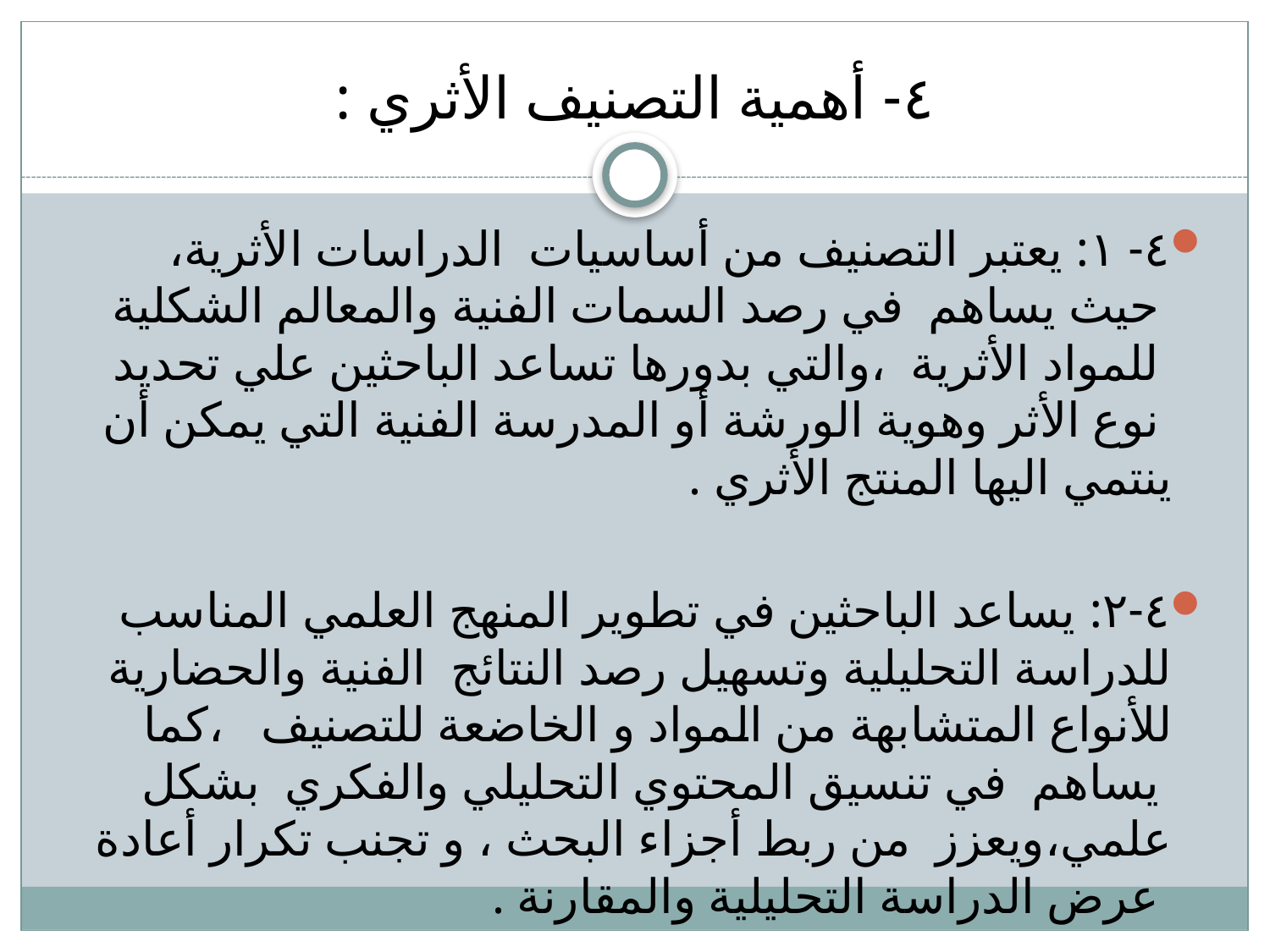

# ٤- أهمية التصنيف الأثري :
٤- ١: يعتبر التصنيف من أساسيات  الدراسات الأثرية،  حيث يساهم  في رصد السمات الفنية والمعالم الشكلية  للمواد الأثرية  ،والتي بدورها تساعد الباحثين علي تحديد  نوع الأثر وهوية الورشة أو المدرسة الفنية التي يمكن أن ينتمي اليها المنتج الأثري .

٤-٢: يساعد الباحثين في تطوير المنهج العلمي المناسب للدراسة التحليلية وتسهيل رصد النتائج  الفنية والحضارية للأنواع المتشابهة من المواد و الخاضعة للتصنيف   ،كما  يساهم  في تنسيق المحتوي التحليلي والفكري  بشكل علمي،ويعزز  من ربط أجزاء البحث ، و تجنب تكرار أعادة  عرض الدراسة التحليلية والمقارنة .